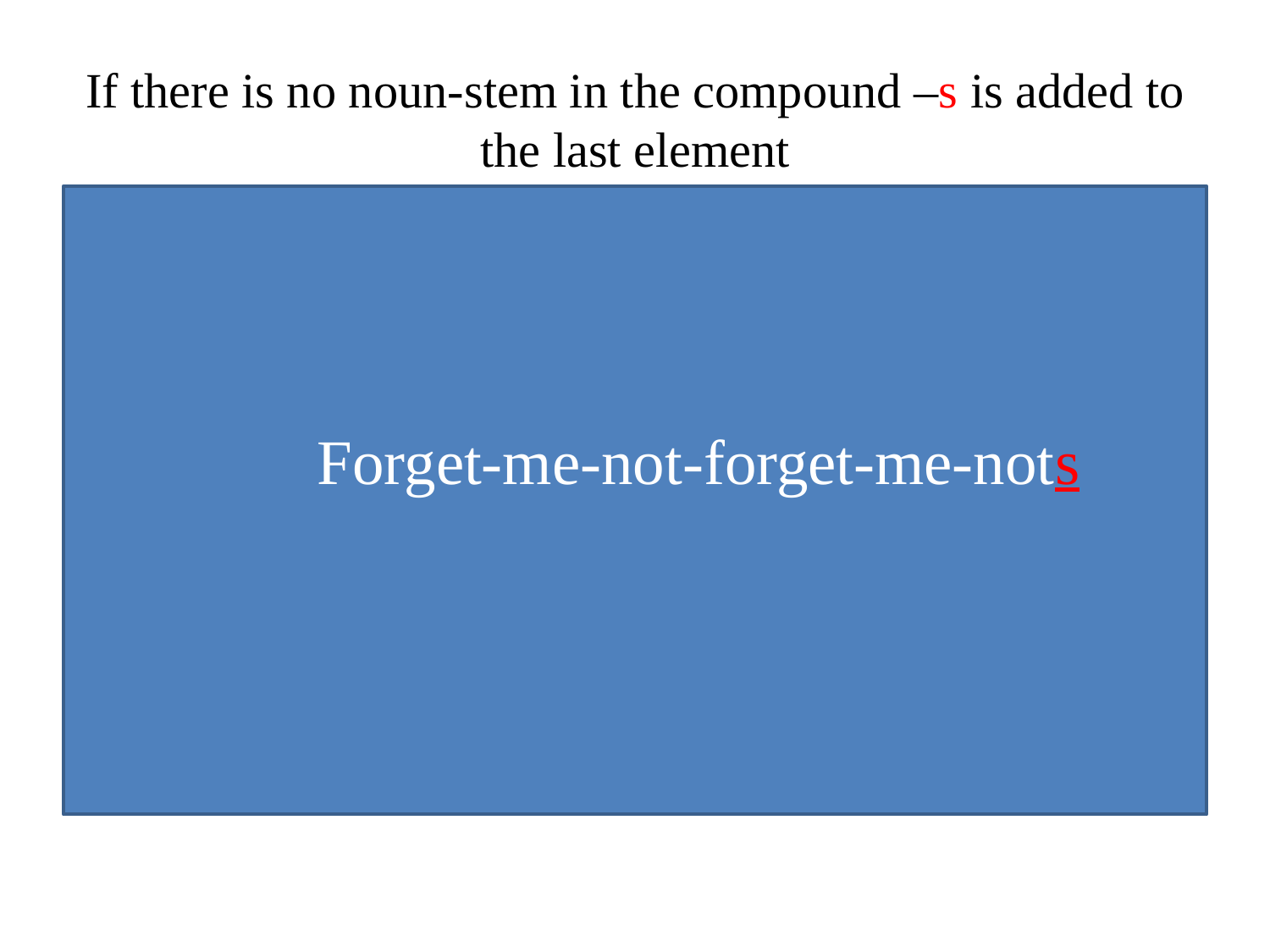

# If there is no noun-stem in the compound –s is added to the last element

Forget-me-not-forget-me-nots